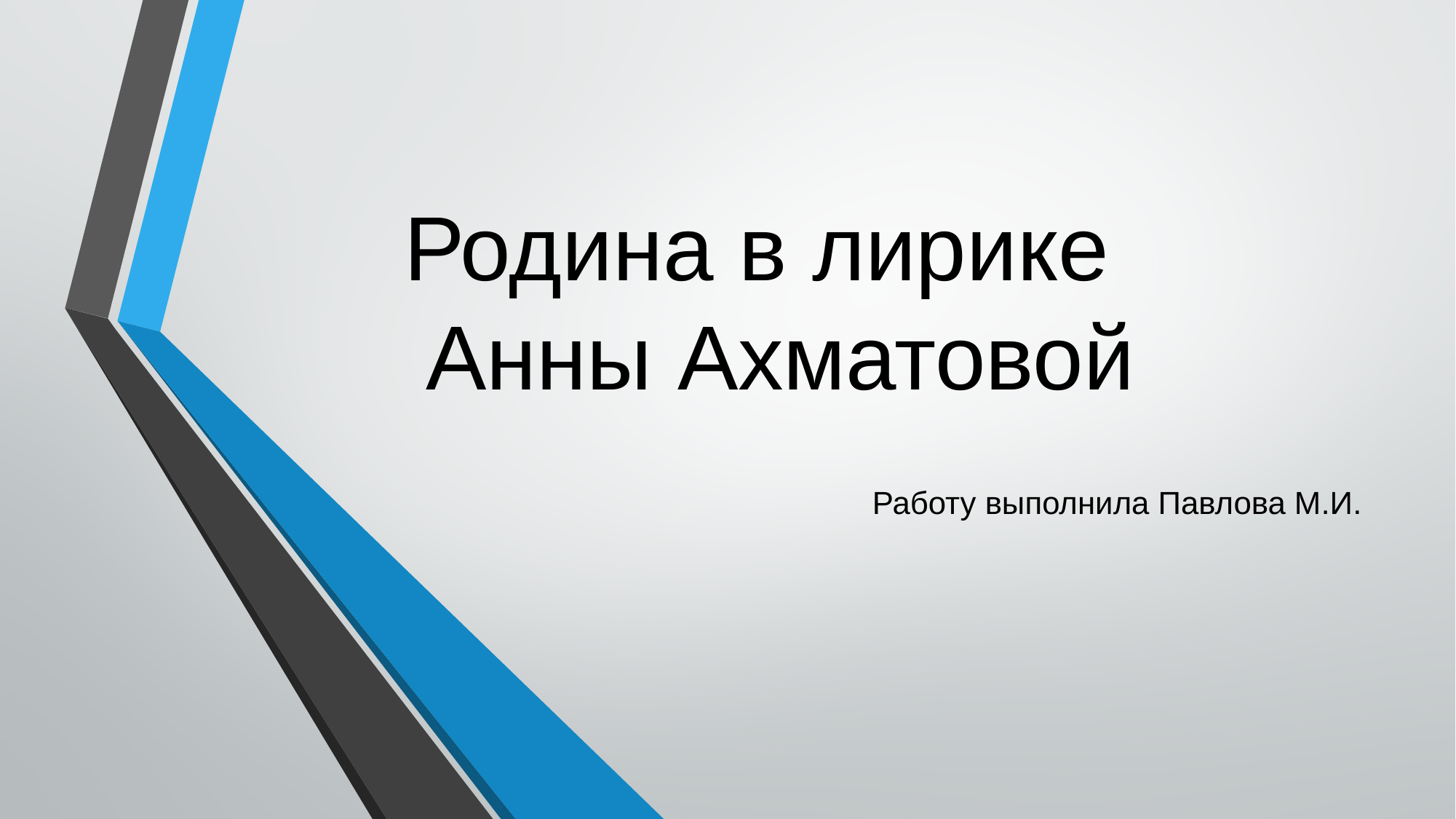

# Родина в лирике Анны Ахматовой
Работу выполнила Павлова М.И.